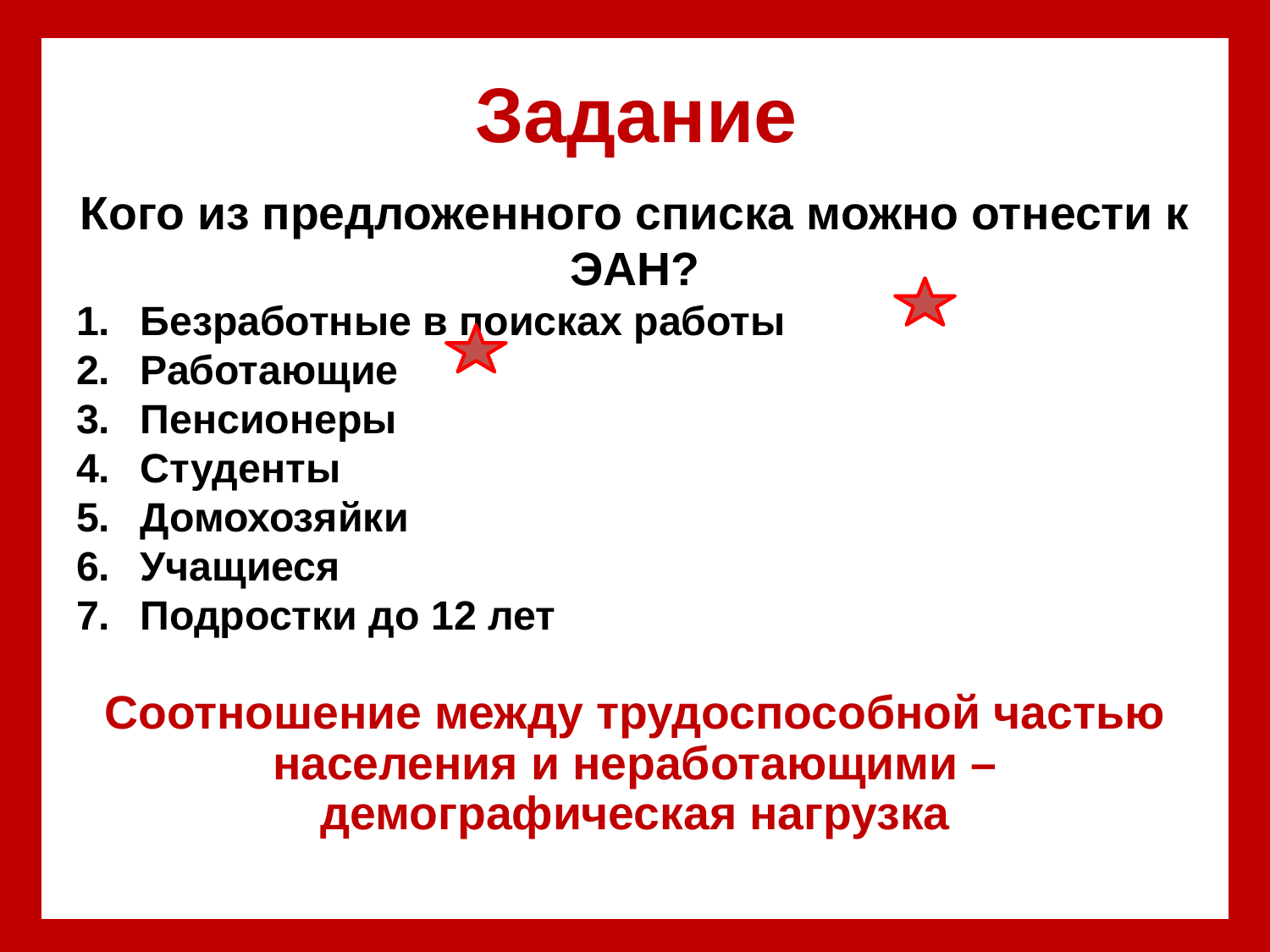

# Задание
Кого из предложенного списка можно отнести к ЭАН?
Безработные в поисках работы
Работающие
Пенсионеры
Студенты
Домохозяйки
Учащиеся
Подростки до 12 лет

Соотношение между трудоспособной частью населения и неработающими – демографическая нагрузка